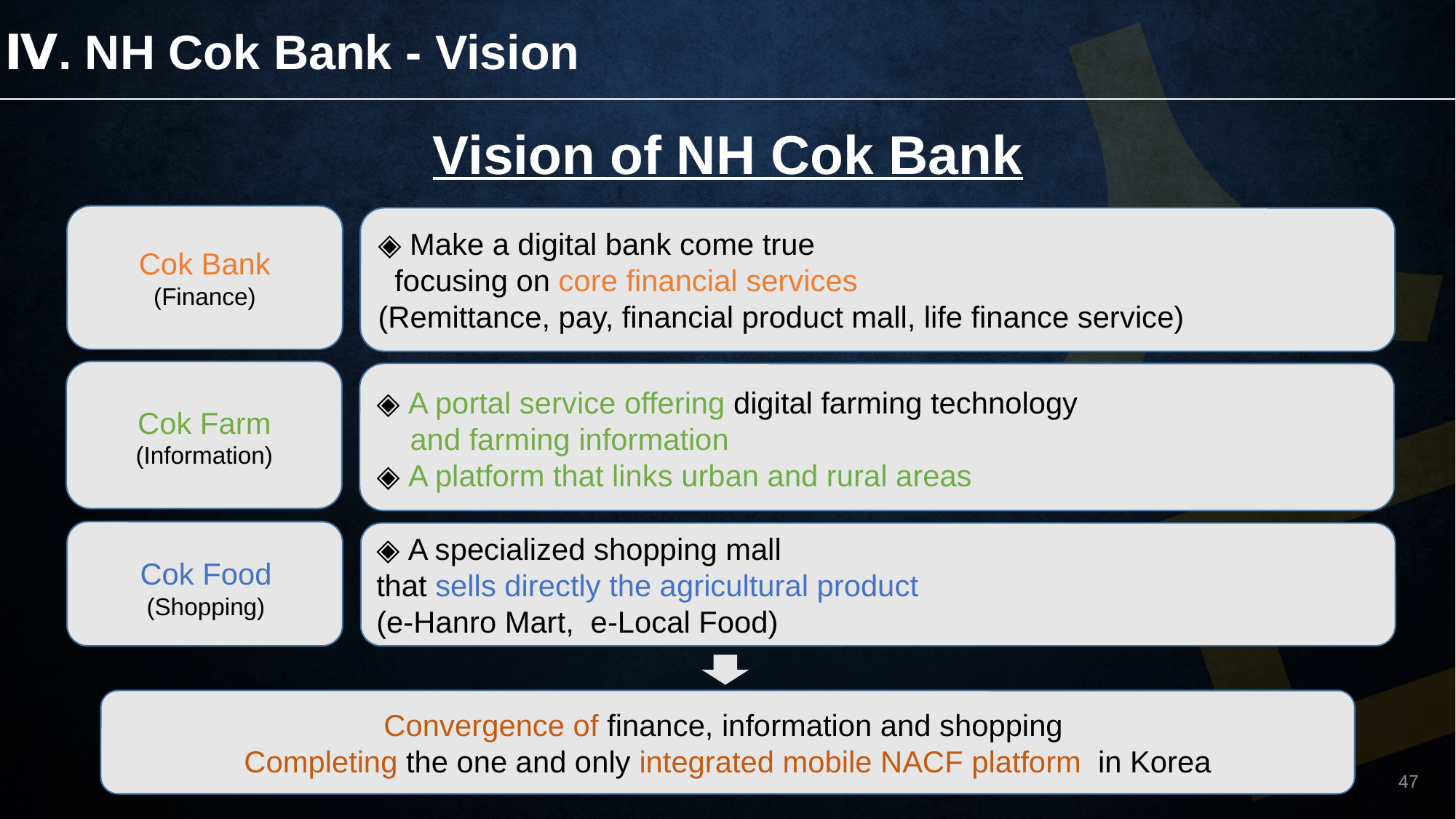

Ⅳ. NH Cok Bank - Vision
Vision of NH Cok Bank
Cok Bank
(Finance)
◈ Make a digital bank come true
  focusing on core financial services
(Remittance, pay, financial product mall, life finance service)

◈ A portal service offering digital farming technology
    and farming information
◈ A platform that links urban and rural areas
Cok Farm
(Information)

◈ A specialized shopping mall
that sells directly the agricultural product
(e-Hanro Mart,  e-Local Food)
Cok Food
(Shopping)

Convergence of finance, information and shopping
Completing the one and only integrated mobile NACF platform  in Korea
47